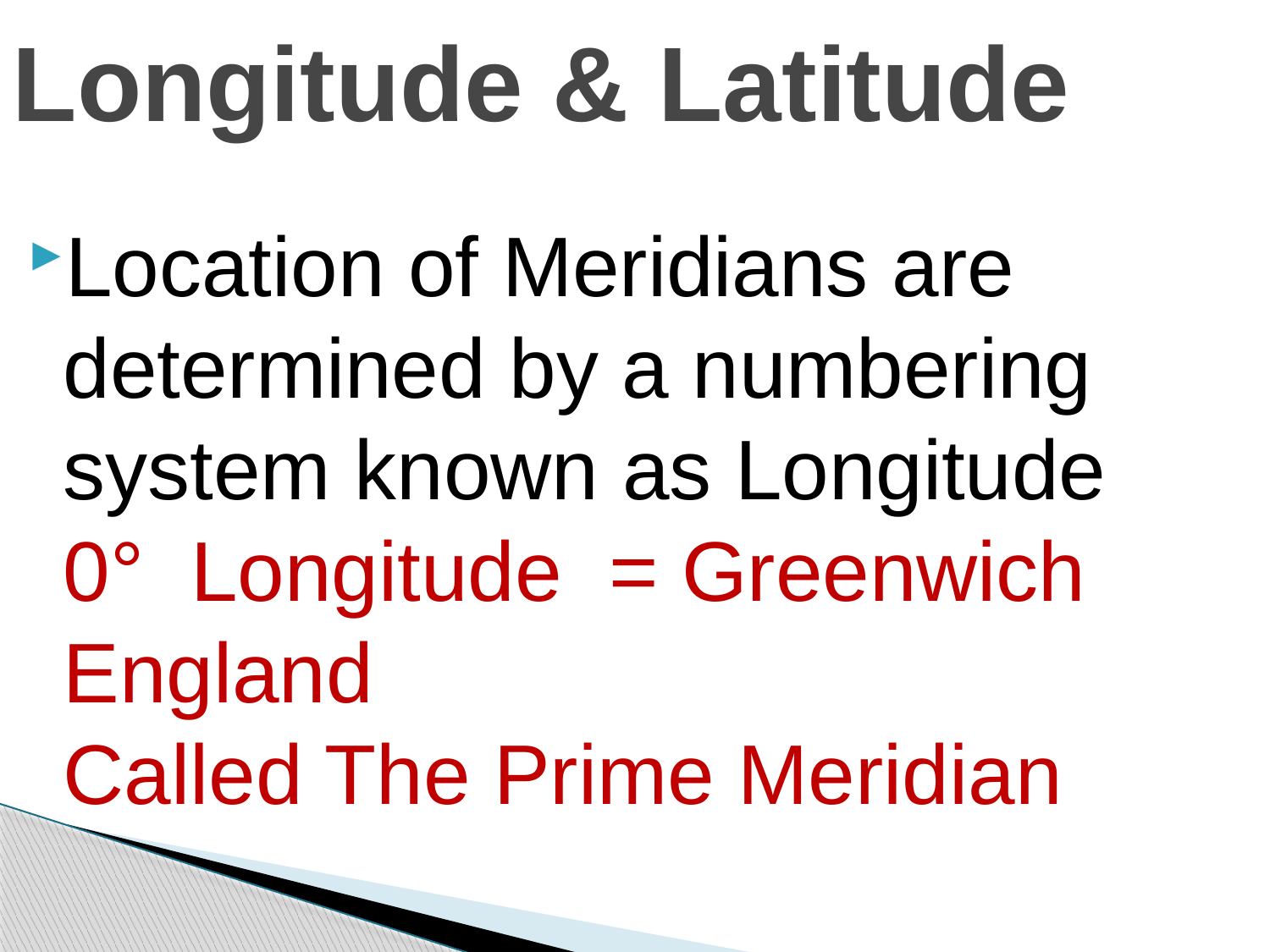

# Longitude & Latitude
Location of Meridians are determined by a numbering system known as Longitude
0°  Longitude  = Greenwich England
Called The Prime Meridian